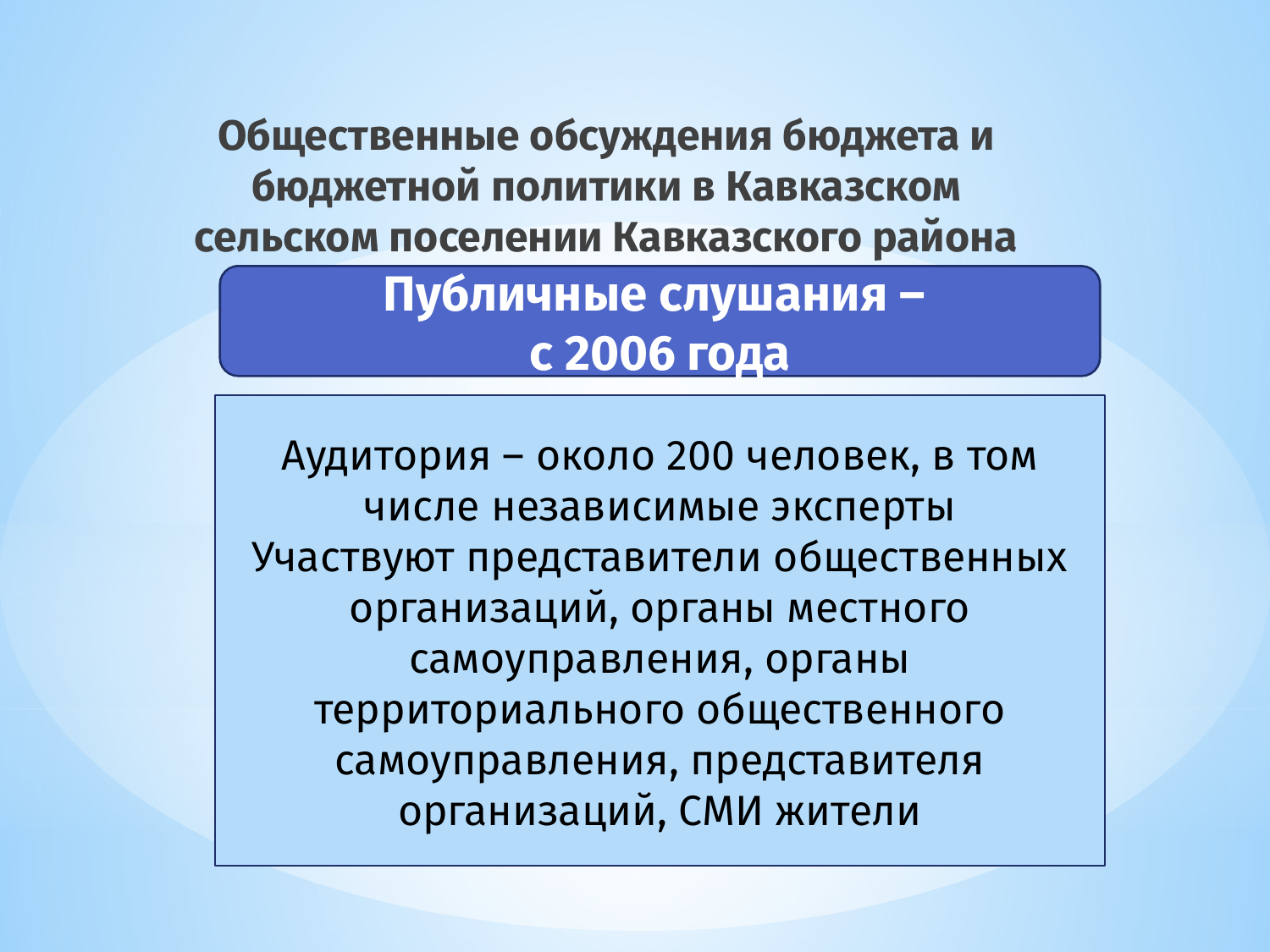

Общественные обсуждения бюджета и бюджетной политики в Кавказском сельском поселении Кавказского района

Публичные слушания –
с 2006 года
Аудитория – около 200 человек, в том числе независимые эксперты
Участвуют представители общественных организаций, органы местного самоуправления, органы территориального общественного самоуправления, представителя организаций, СМИ жители